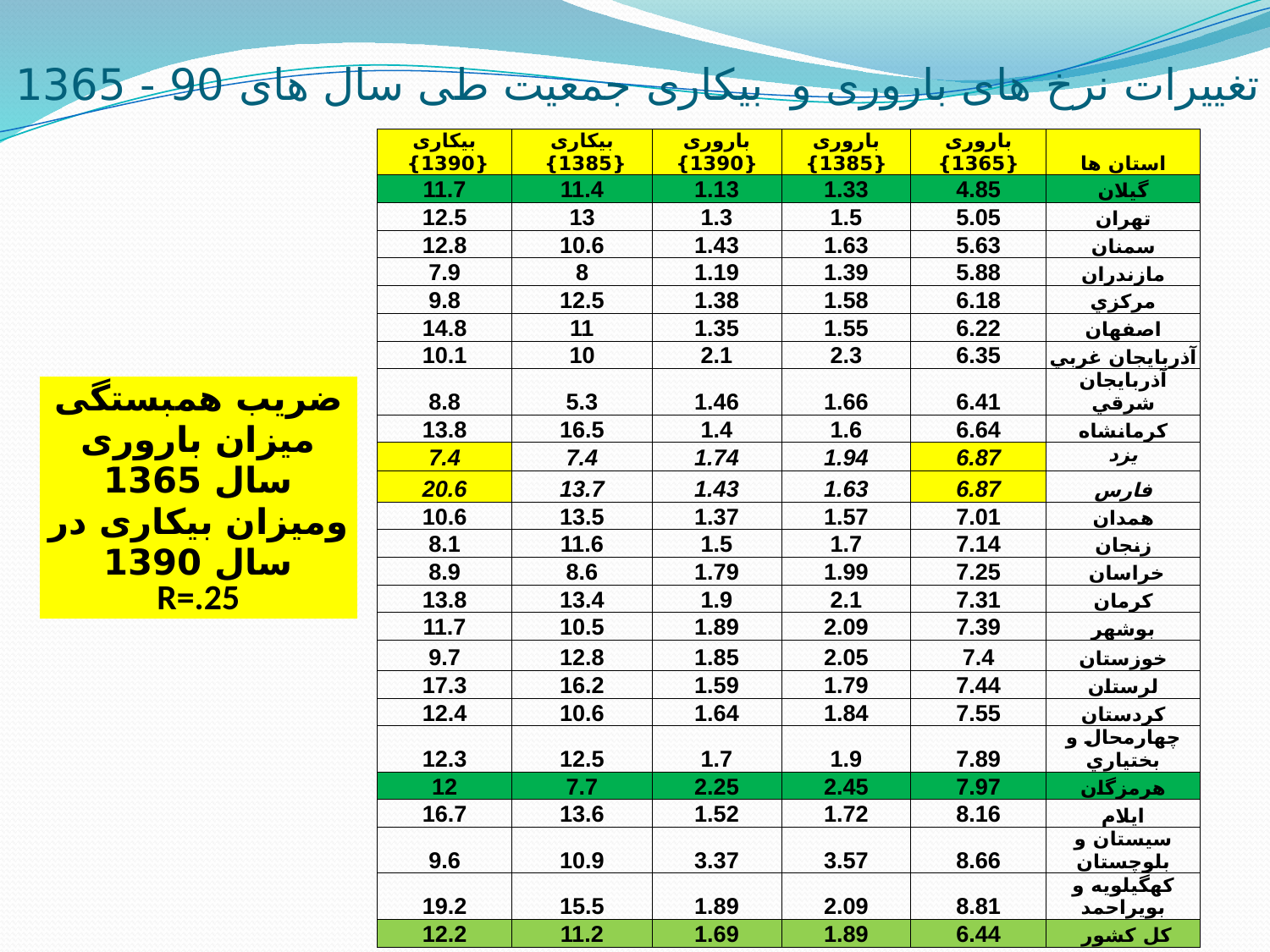

# تغییرات نرخ های باروری و  بیکاری جمعیت طی سال های 90 - 1365
| بیکاری {1390} | بیکاری {1385} | باروری {1390} | باروری {1385} | باروری {1365} | استان ها |
| --- | --- | --- | --- | --- | --- |
| 11.7 | 11.4 | 1.13 | 1.33 | 4.85 | گيلان |
| 12.5 | 13 | 1.3 | 1.5 | 5.05 | تهران |
| 12.8 | 10.6 | 1.43 | 1.63 | 5.63 | سمنان |
| 7.9 | 8 | 1.19 | 1.39 | 5.88 | مازندران |
| 9.8 | 12.5 | 1.38 | 1.58 | 6.18 | مركزي |
| 14.8 | 11 | 1.35 | 1.55 | 6.22 | اصفهان |
| 10.1 | 10 | 2.1 | 2.3 | 6.35 | آذربايجان غربي |
| 8.8 | 5.3 | 1.46 | 1.66 | 6.41 | آذربايجان شرقي |
| 13.8 | 16.5 | 1.4 | 1.6 | 6.64 | كرمانشاه |
| 7.4 | 7.4 | 1.74 | 1.94 | 6.87 | يزد |
| 20.6 | 13.7 | 1.43 | 1.63 | 6.87 | فارس |
| 10.6 | 13.5 | 1.37 | 1.57 | 7.01 | همدان |
| 8.1 | 11.6 | 1.5 | 1.7 | 7.14 | زنجان |
| 8.9 | 8.6 | 1.79 | 1.99 | 7.25 | خراسان |
| 13.8 | 13.4 | 1.9 | 2.1 | 7.31 | كرمان |
| 11.7 | 10.5 | 1.89 | 2.09 | 7.39 | بوشهر |
| 9.7 | 12.8 | 1.85 | 2.05 | 7.4 | خوزستان |
| 17.3 | 16.2 | 1.59 | 1.79 | 7.44 | لرستان |
| 12.4 | 10.6 | 1.64 | 1.84 | 7.55 | كردستان |
| 12.3 | 12.5 | 1.7 | 1.9 | 7.89 | چهارمحال و بختياري |
| 12 | 7.7 | 2.25 | 2.45 | 7.97 | هرمزگان |
| 16.7 | 13.6 | 1.52 | 1.72 | 8.16 | ايلام |
| 9.6 | 10.9 | 3.37 | 3.57 | 8.66 | سيستان و بلوچستان |
| 19.2 | 15.5 | 1.89 | 2.09 | 8.81 | کهگيلويه و بويراحمد |
| 12.2 | 11.2 | 1.69 | 1.89 | 6.44 | كل کشور |
| ضریب همبستگی میزان باروری سال 1365 ومیزان بیکاری در سال 1390 R=.25 |
| --- |